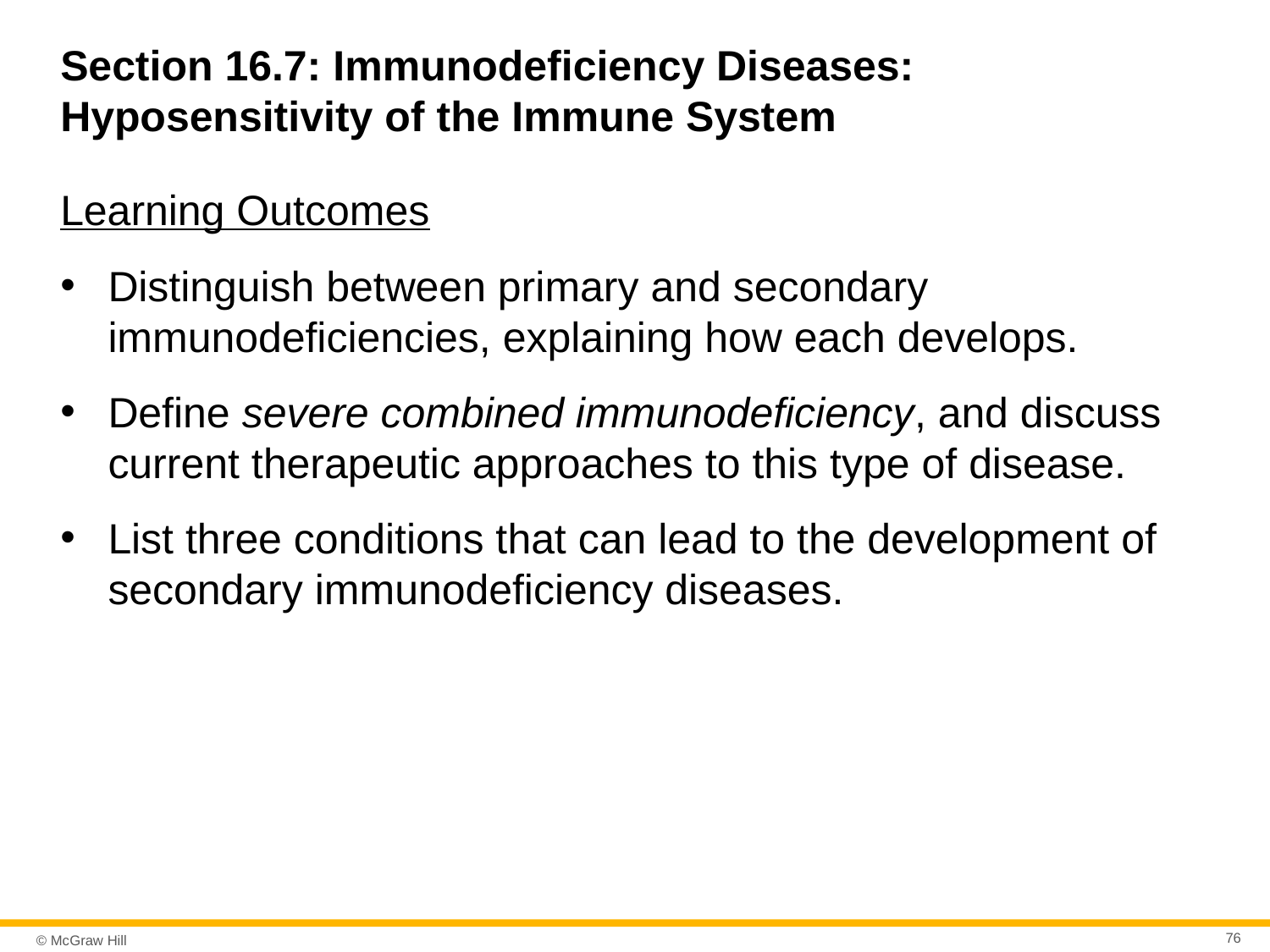

# Section 16.7: Immunodeficiency Diseases: Hyposensitivity of the Immune System
Learning Outcomes
Distinguish between primary and secondary immunodeficiencies, explaining how each develops.
Define severe combined immunodeficiency, and discuss current therapeutic approaches to this type of disease.
List three conditions that can lead to the development of secondary immunodeficiency diseases.